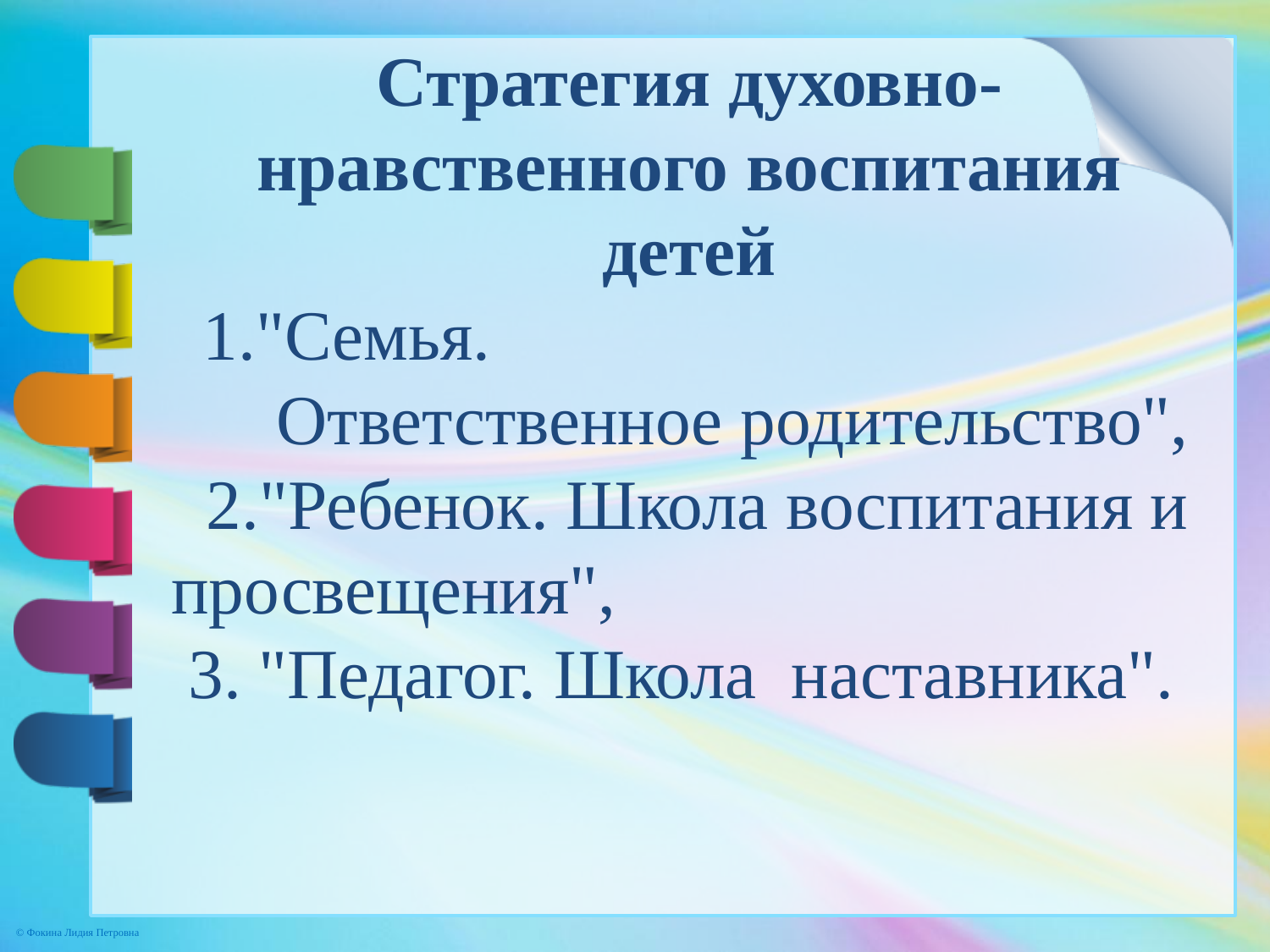

Стратегия духовно-нравственного воспитания детей
  1."Семья.
      Ответственное родительство",    2."Ребенок. Школа воспитания и просвещения",
3. "Педагог. Школа  наставника".